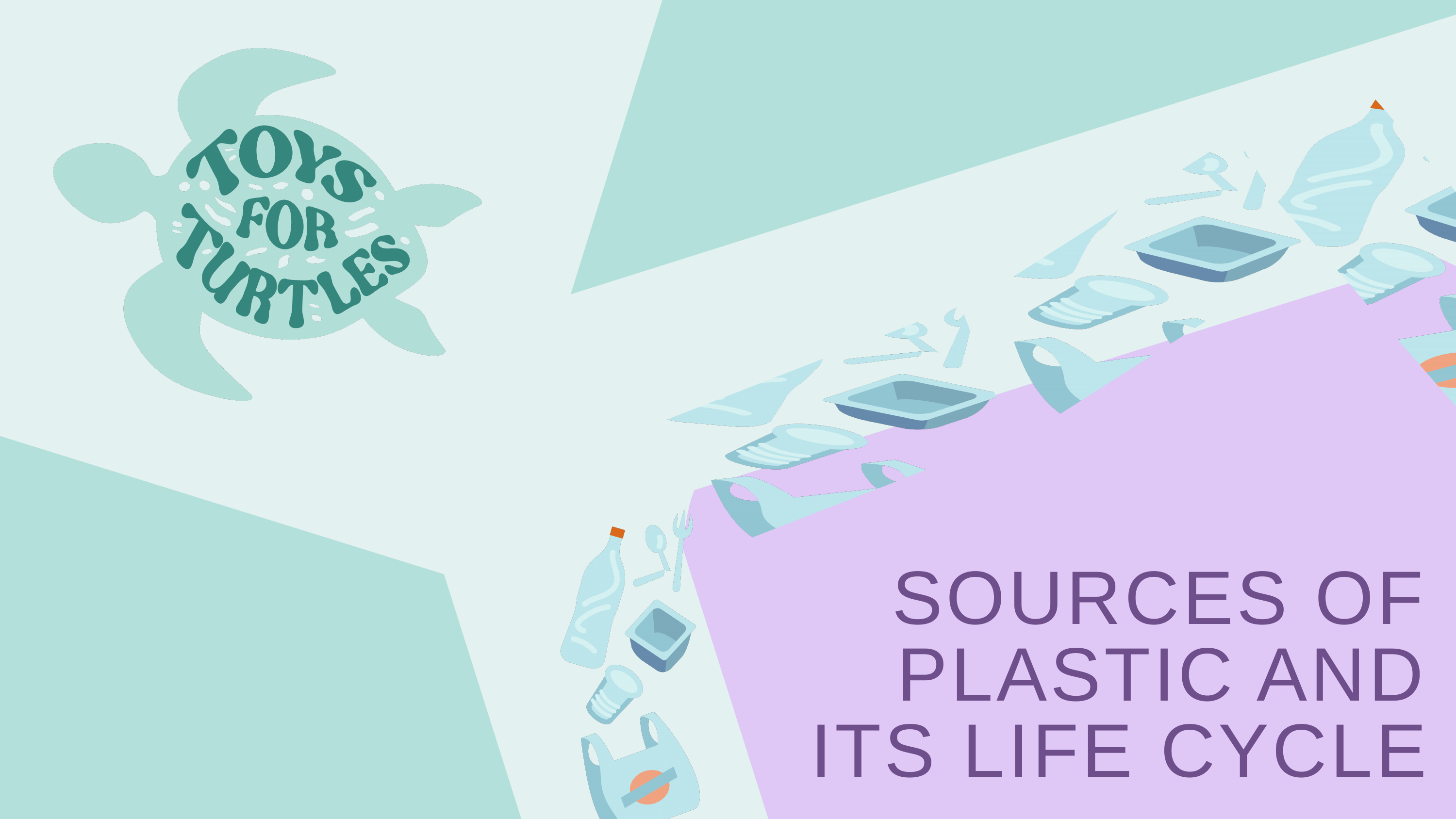

SOURCES OF PLASTIC AND ITS LIFE CYCLE